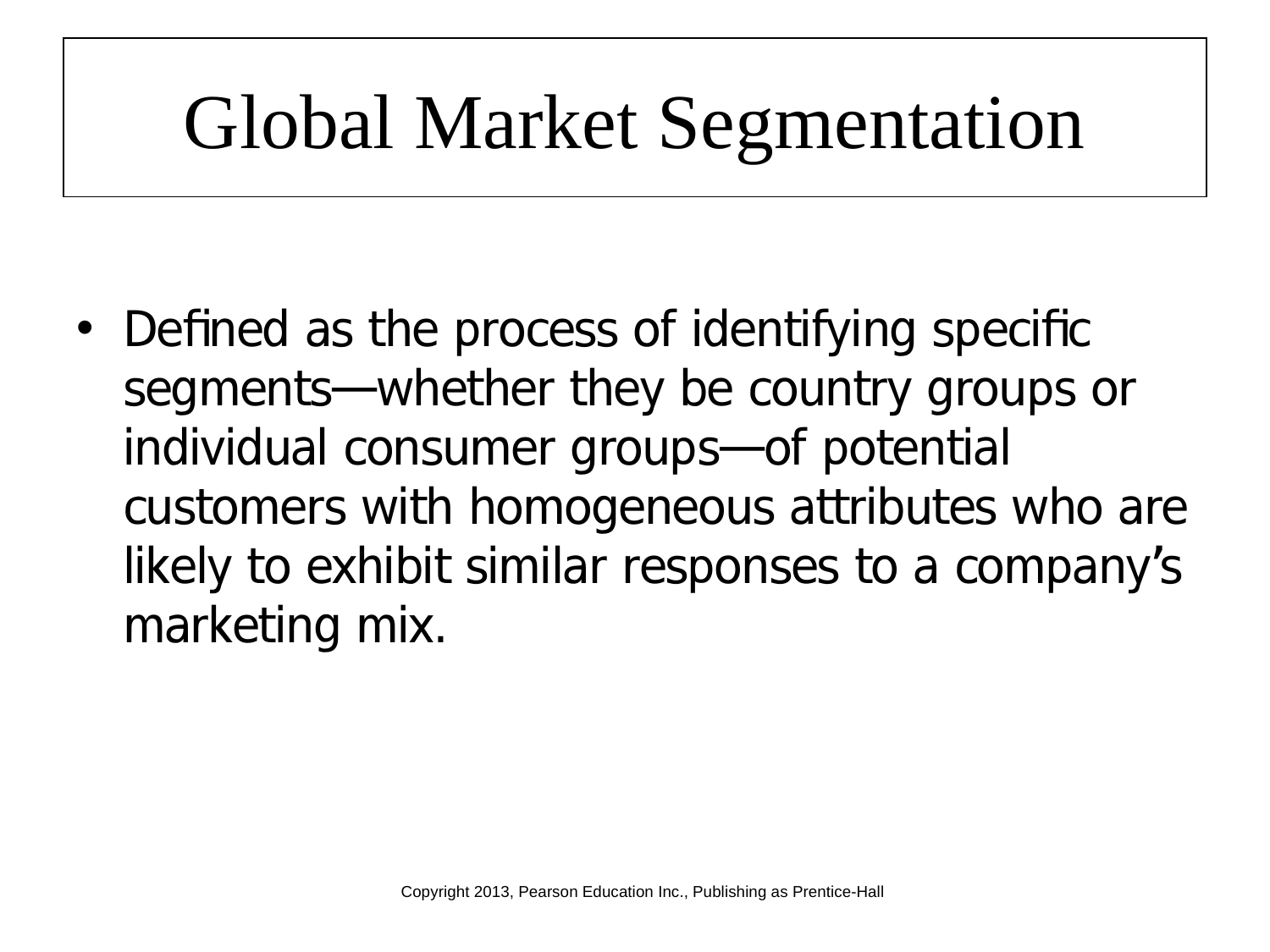

# Global Market Segmentation

Defined as the process of identifying specific segments—whether they be country groups or individual consumer groups—of potential customers with homogeneous attributes who are likely to exhibit similar responses to a company’s marketing mix.

Copyright 2013, Pearson Education Inc., Publishing as Prentice-Hall